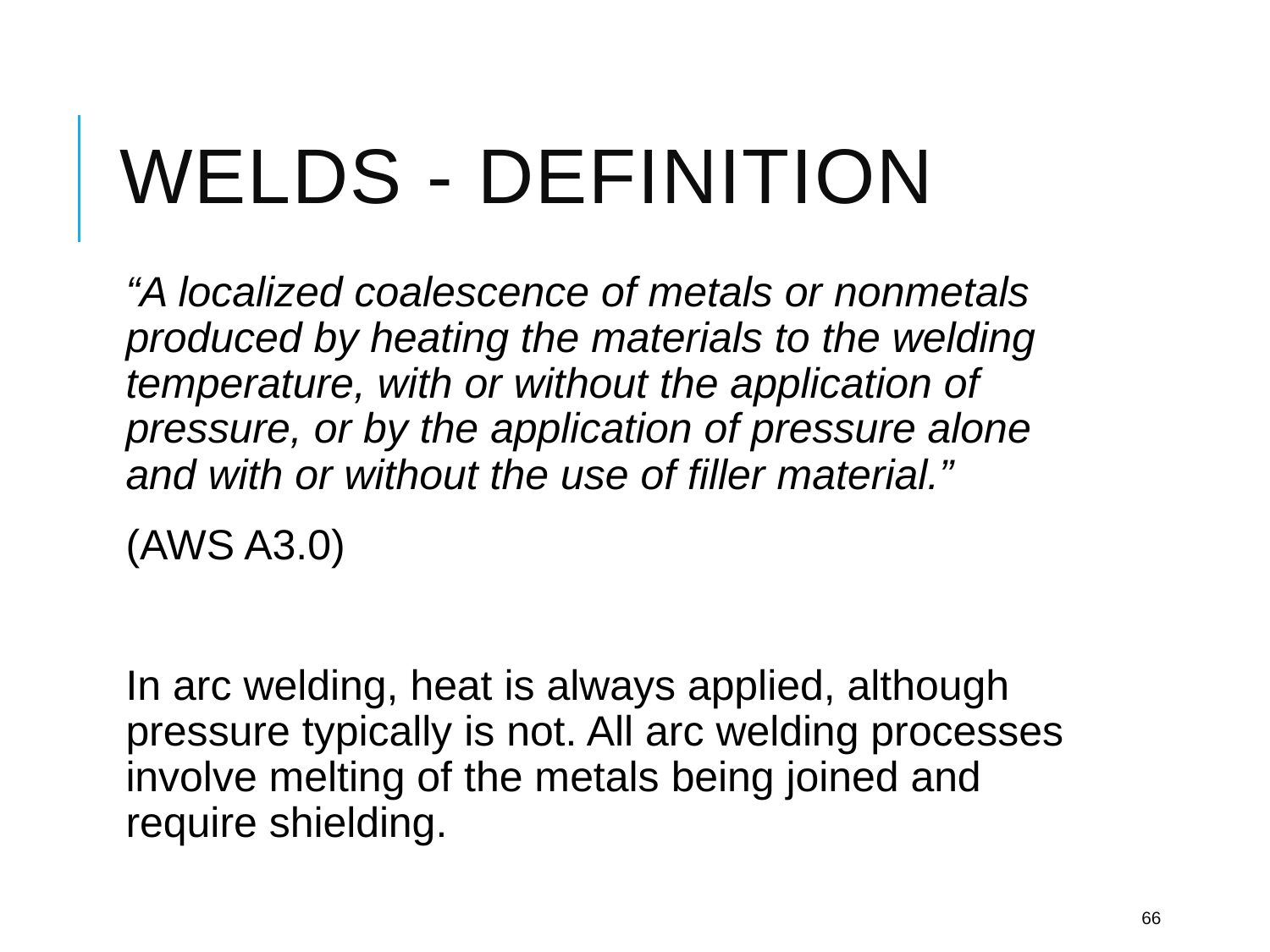

# Welds - Definition
“A localized coalescence of metals or nonmetals produced by heating the materials to the welding temperature, with or without the application of pressure, or by the application of pressure alone and with or without the use of filler material.”
(AWS A3.0)

In arc welding, heat is always applied, although pressure typically is not. All arc welding processes involve melting of the metals being joined and require shielding.
66